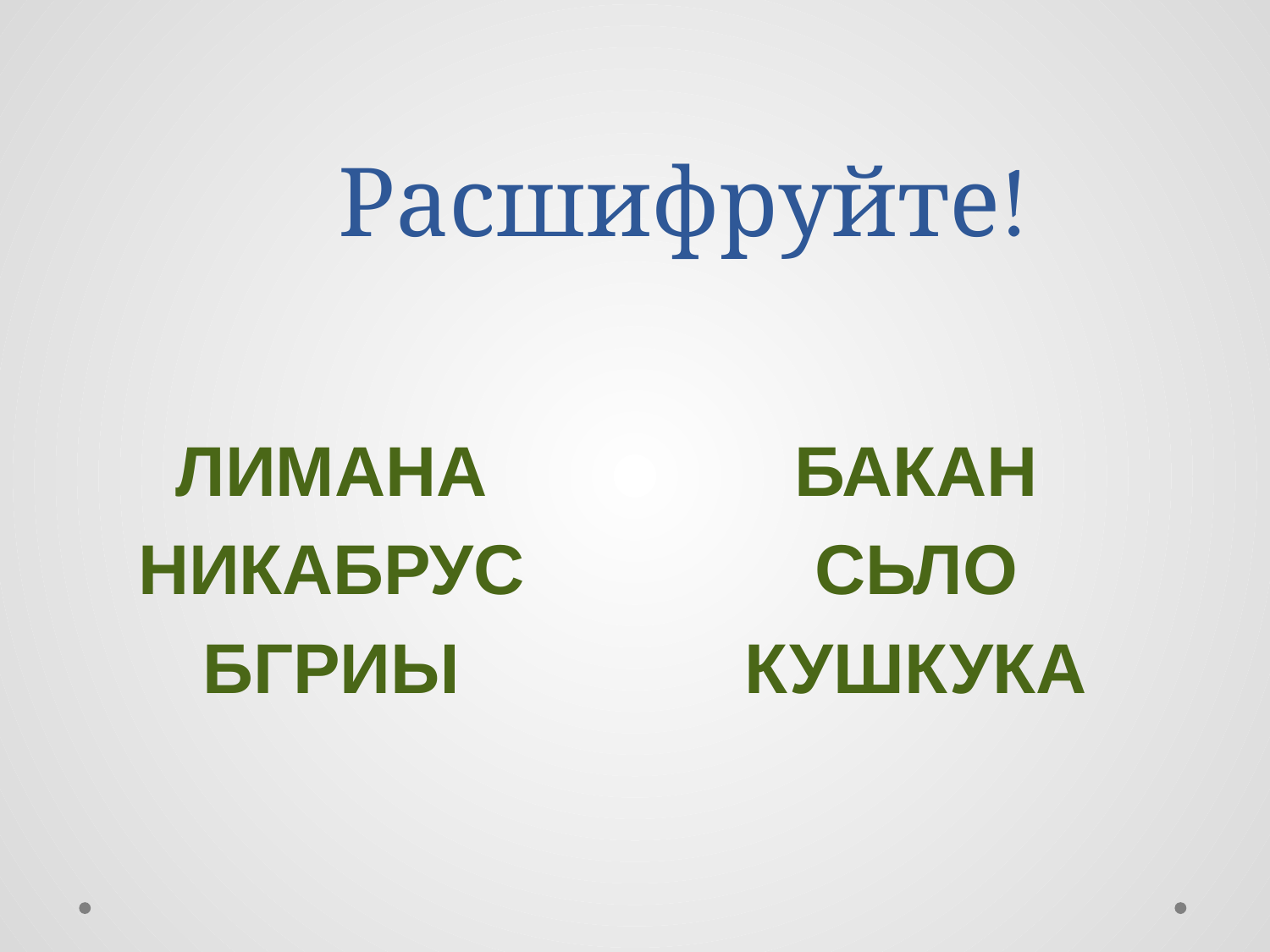

# Расшифруйте!

ЛИМАНА
НИКАБРУС
БГРИЫ

БАКАН
СЬЛО
КУШКУКА